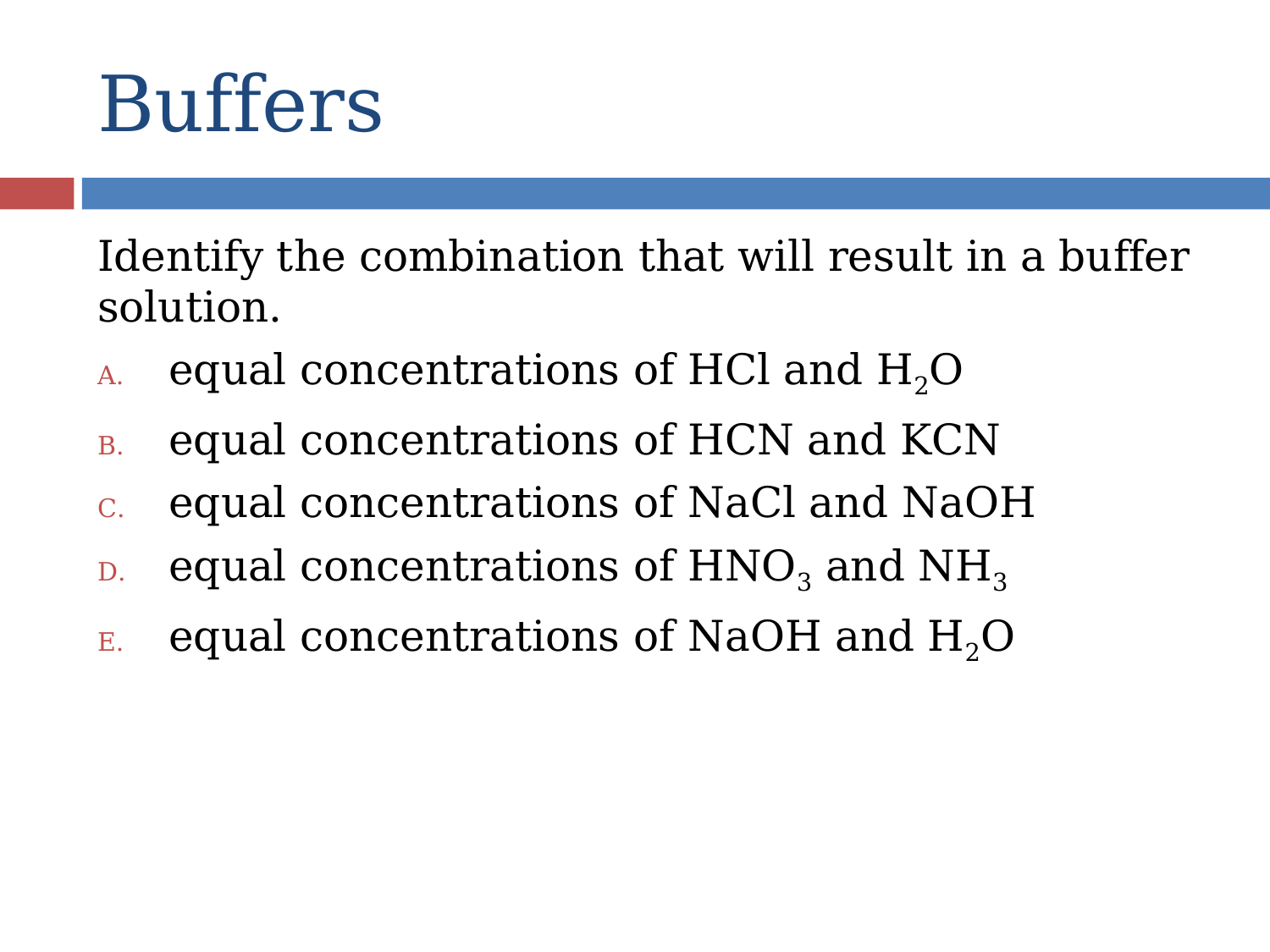

# Buffers
Identify the combination that will result in a buffer solution.
equal concentrations of HCl and H2O
equal concentrations of HCN and KCN
equal concentrations of NaCl and NaOH
equal concentrations of HNO3 and NH3
equal concentrations of NaOH and H2O